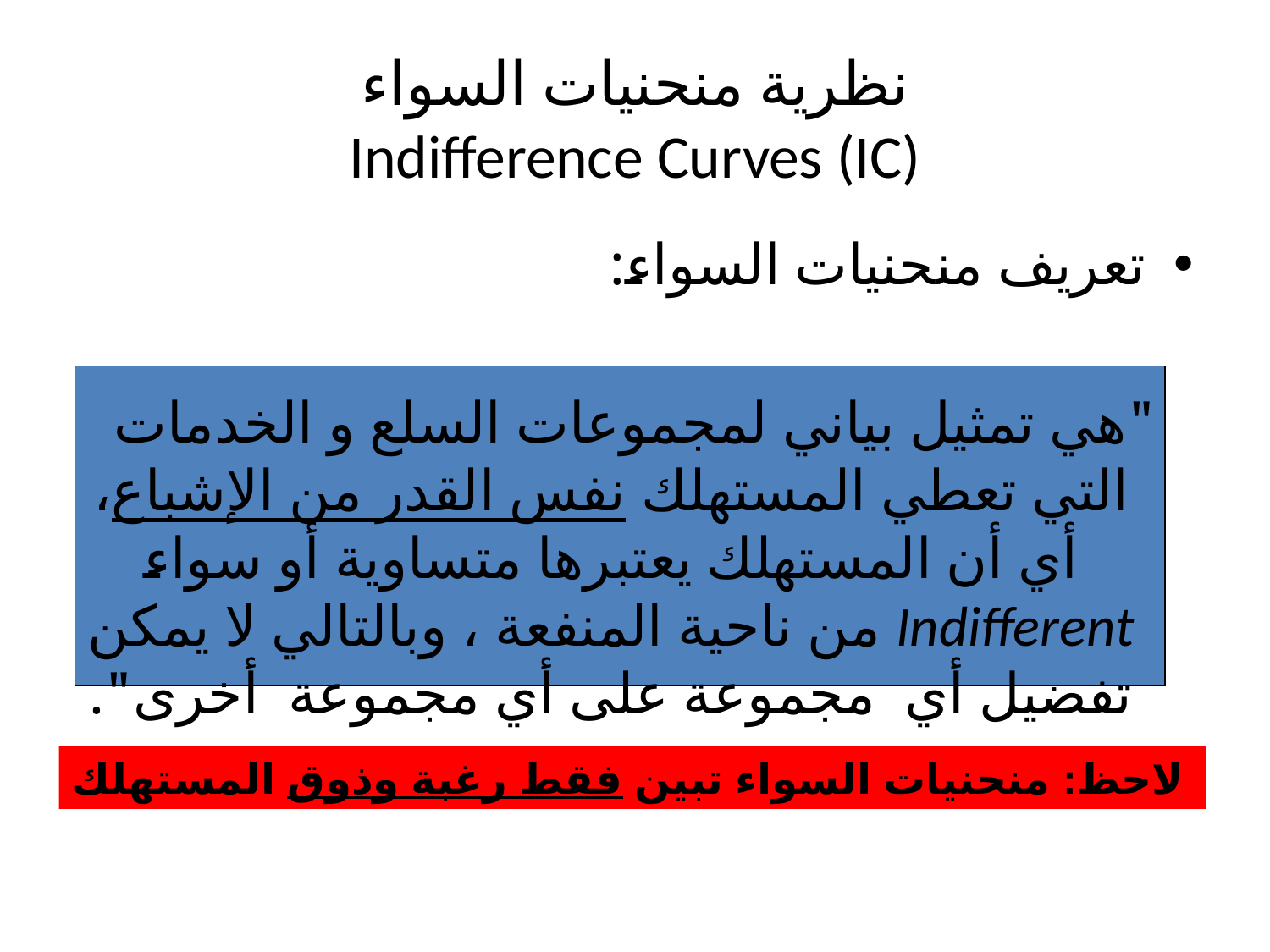

# نظرية منحنيات السواء Indifference Curves (IC)
تعريف منحنيات السواء:

"هي تمثيل بياني لمجموعات السلع و الخدمات التي تعطي المستهلك نفس القدر من الإشباع، أي أن المستهلك يعتبرها متساوية أو سواء Indifferent من ناحية المنفعة ، وبالتالي لا يمكن تفضيل أي  مجموعة على أي مجموعة  أخرى".

لاحظ: منحنيات السواء تبين فقط رغبة وذوق المستهلك